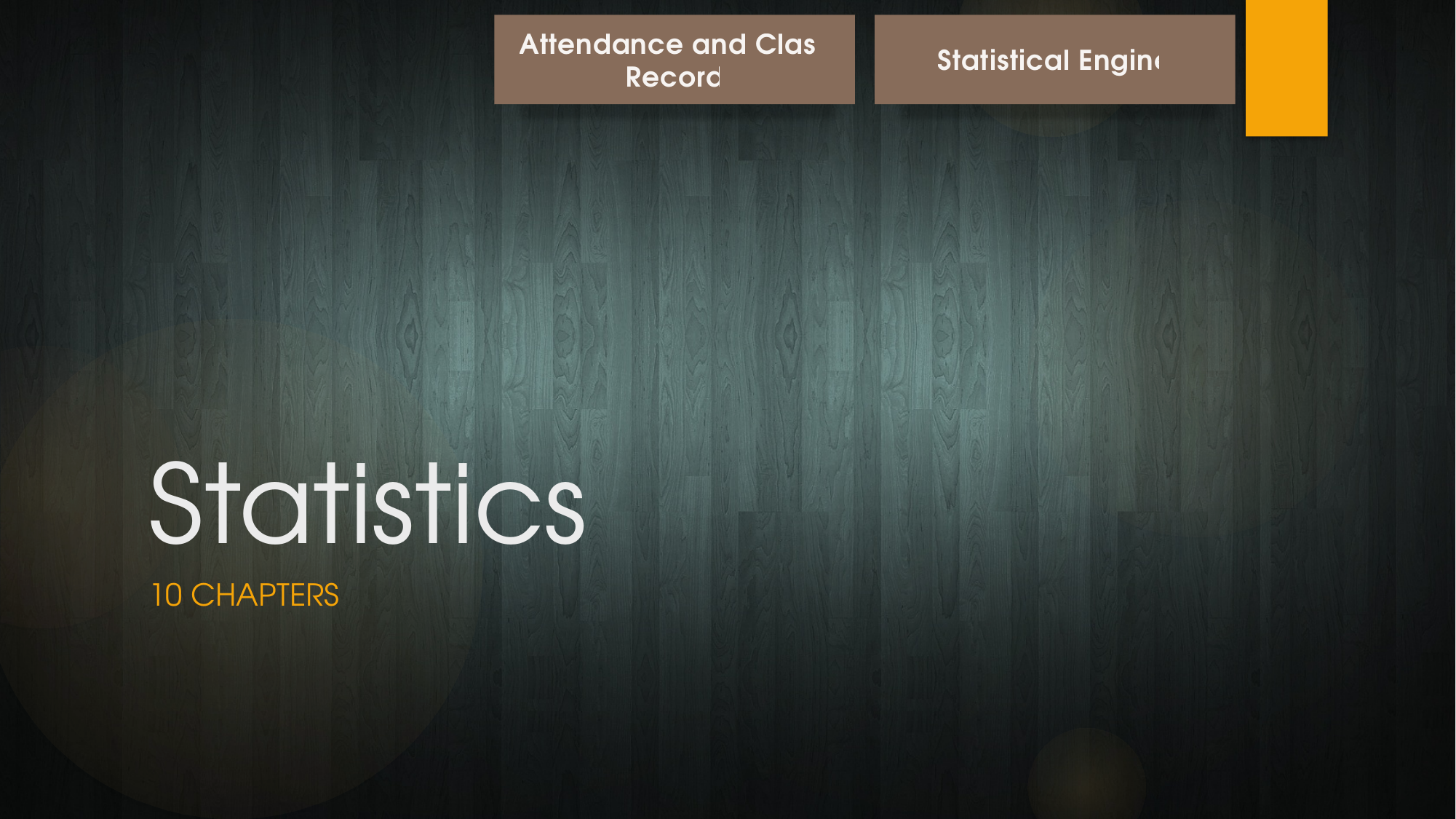

Attendance and Class Record
Statistical Engine
# Statistics
10 chapters